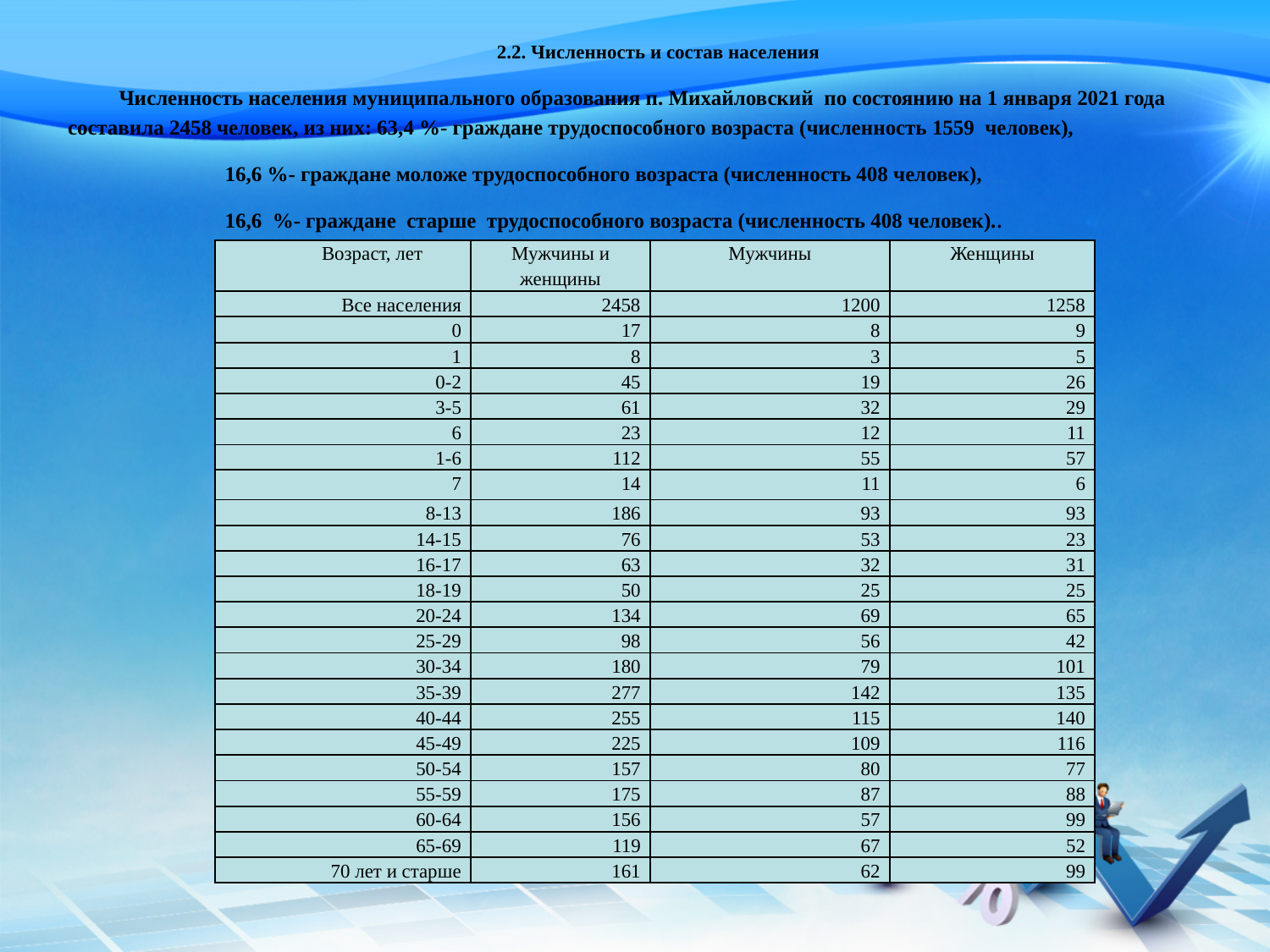

2.2. Численность и состав населения
Численность населения муниципального образования п. Михайловский  по состоянию на 1 января 2021 года составила 2458 человек, из них: 63,4 %- граждане трудоспособного возраста (численность 1559  человек),
                    16,6 %- граждане моложе трудоспособного возраста (численность 408 человек),
                    16,6  %- граждане  старше  трудоспособного возраста (численность 408 человек)..
| Возраст, лет | Мужчины и женщины | Мужчины | Женщины |
| --- | --- | --- | --- |
| Все населения | 2458 | 1200 | 1258 |
| 0 | 17 | 8 | 9 |
| 1 | 8 | 3 | 5 |
| 0-2 | 45 | 19 | 26 |
| 3-5 | 61 | 32 | 29 |
| 6 | 23 | 12 | 11 |
| 1-6 | 112 | 55 | 57 |
| 7 | 14 | 11 | 6 |
| 8-13 | 186 | 93 | 93 |
| 14-15 | 76 | 53 | 23 |
| 16-17 | 63 | 32 | 31 |
| 18-19 | 50 | 25 | 25 |
| 20-24 | 134 | 69 | 65 |
| 25-29 | 98 | 56 | 42 |
| 30-34 | 180 | 79 | 101 |
| 35-39 | 277 | 142 | 135 |
| 40-44 | 255 | 115 | 140 |
| 45-49 | 225 | 109 | 116 |
| 50-54 | 157 | 80 | 77 |
| 55-59 | 175 | 87 | 88 |
| 60-64 | 156 | 57 | 99 |
| 65-69 | 119 | 67 | 52 |
| 70 лет и старше | 161 | 62 | 99 |